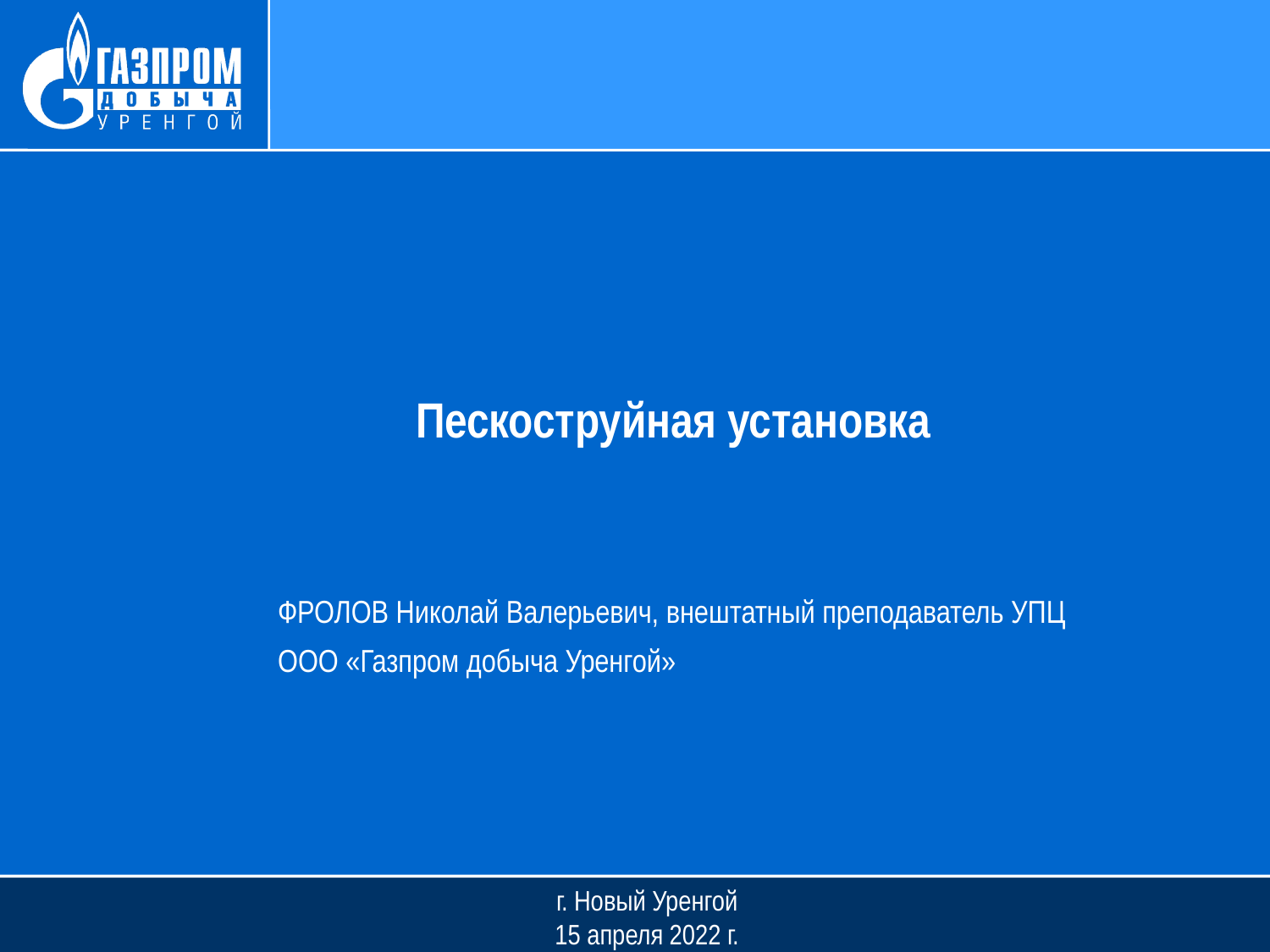

Пескоструйная установка

                         ФРОЛОВ Николай Валерьевич, внештатный преподаватель УПЦ
                         ООО «Газпром добыча Уренгой»

г. Новый Уренгой
15 апреля 2022 г.